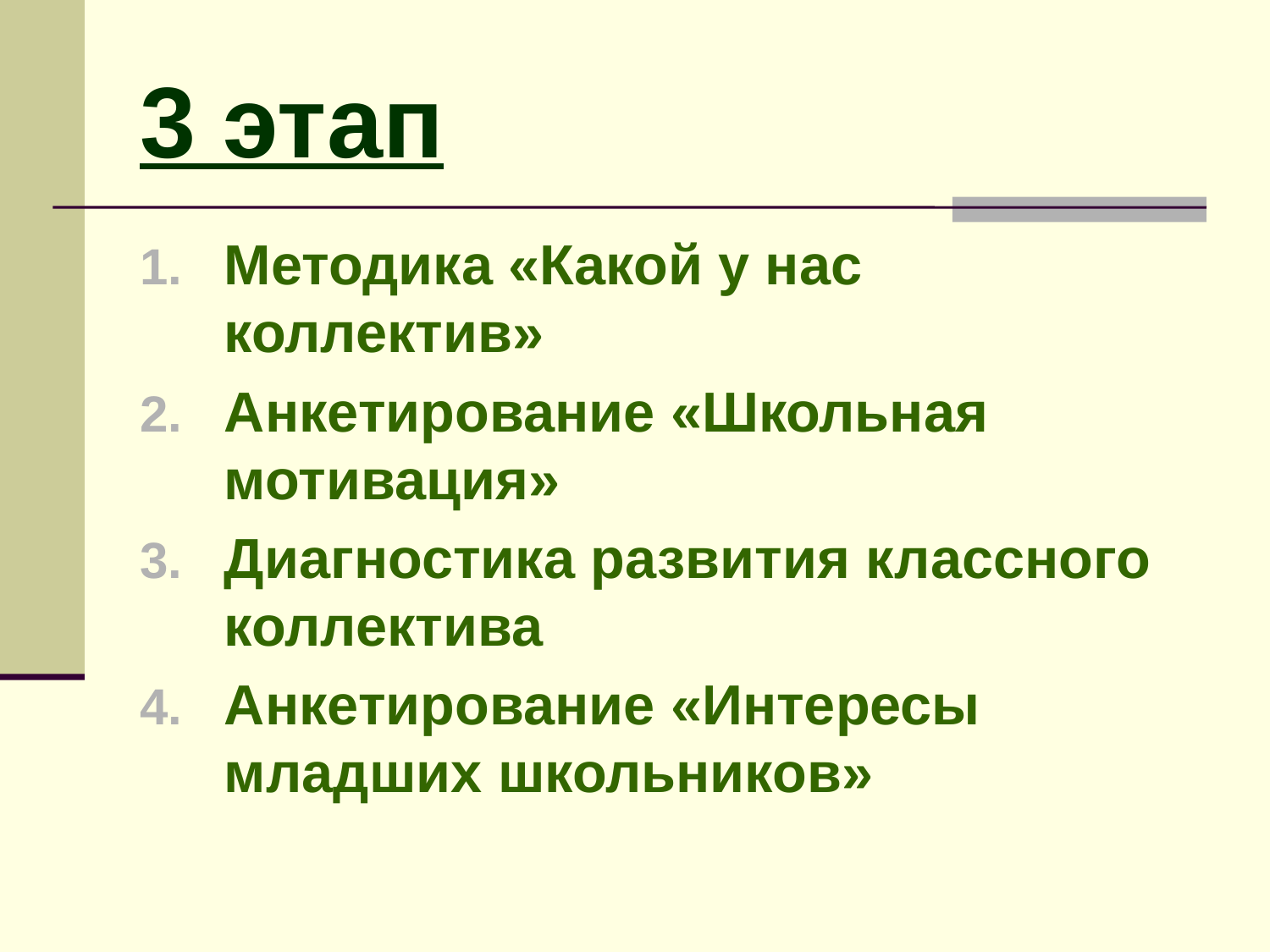

# 3 этап
Методика «Какой у нас коллектив»
Анкетирование «Школьная мотивация»
Диагностика развития классного коллектива
Анкетирование «Интересы младших школьников»